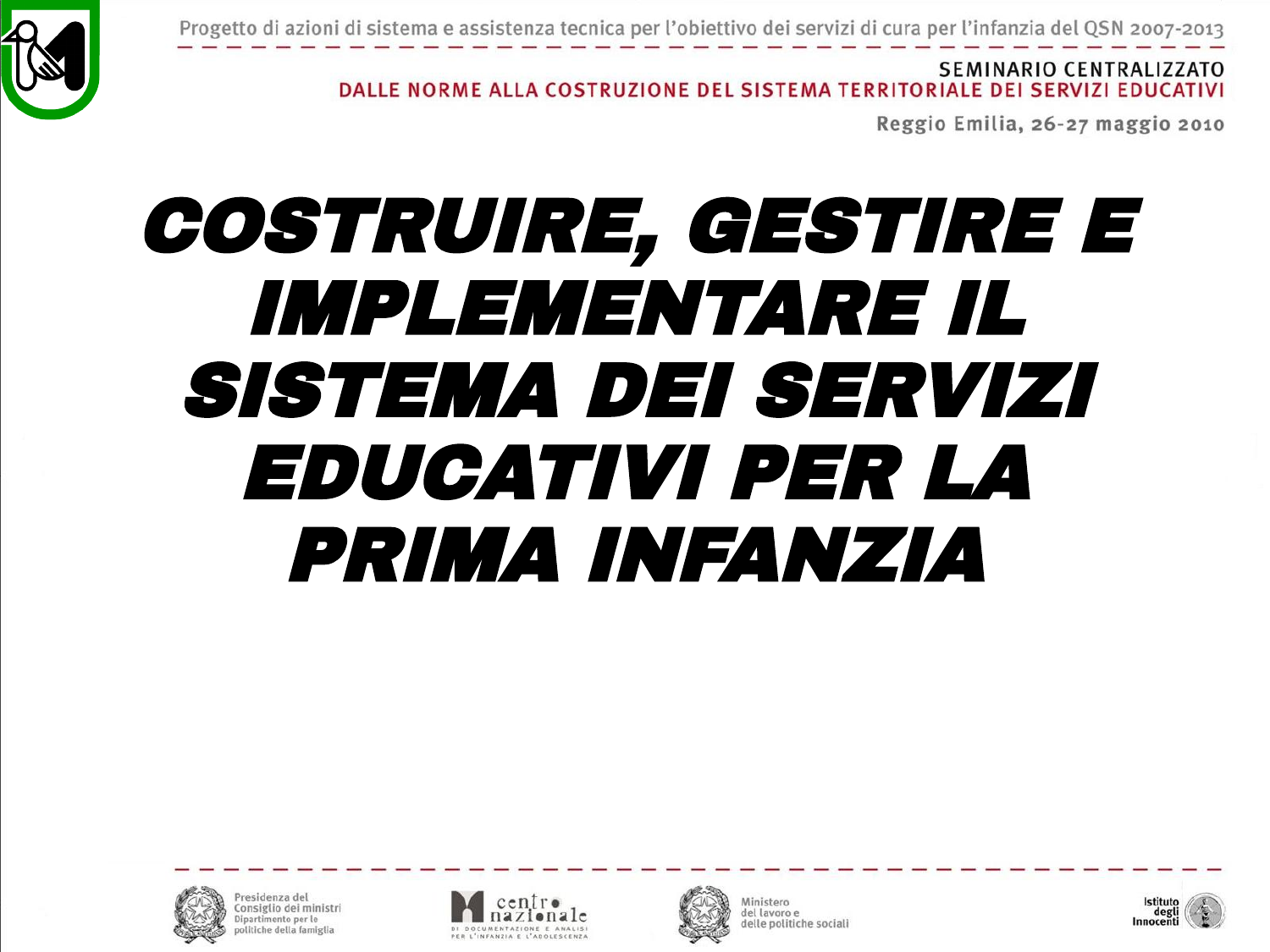

COSTRUIRE, GESTIRE E IMPLEMENTARE IL SISTEMA DEI SERVIZI EDUCATIVI PER LA PRIMA INFANZIA